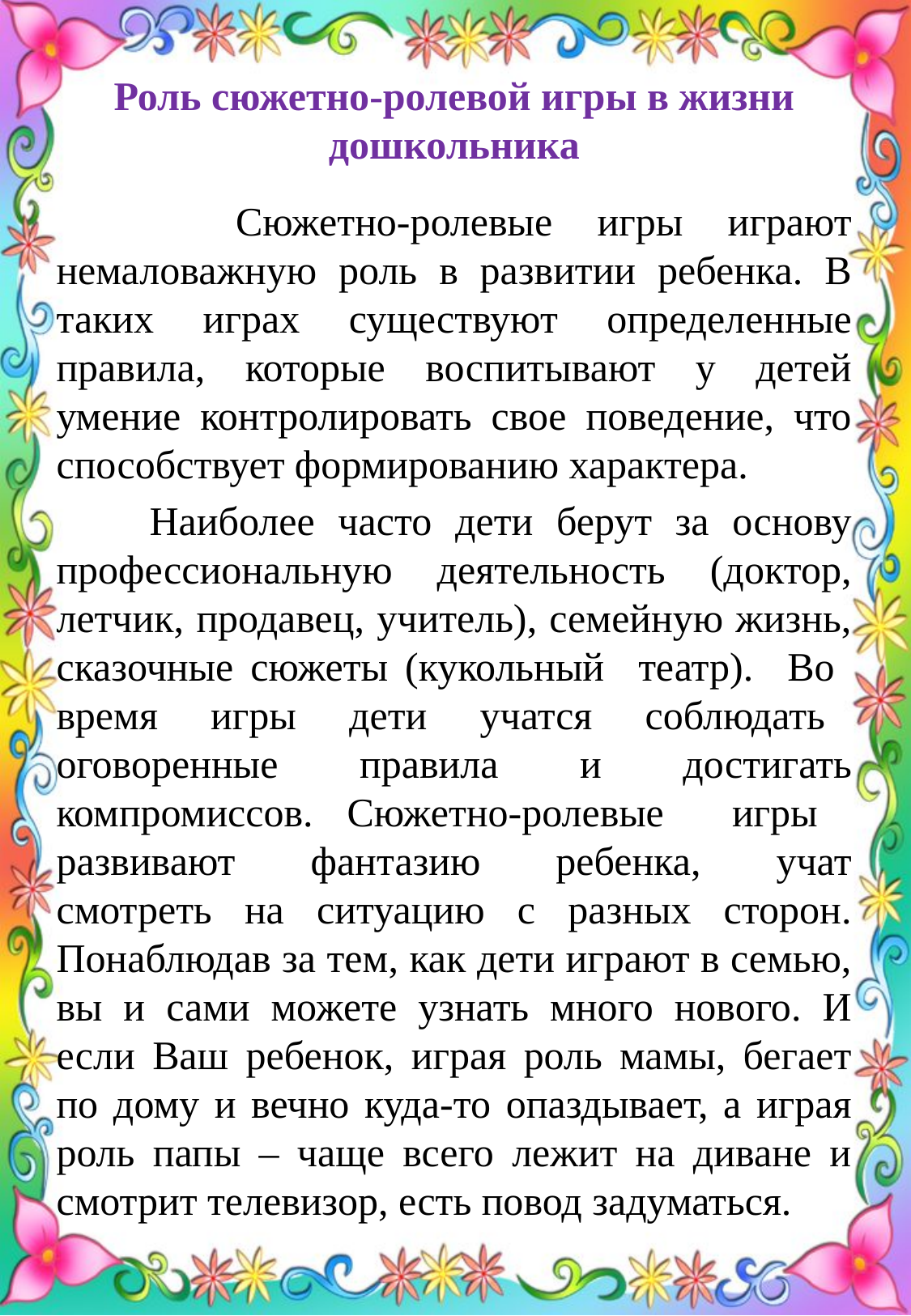

# Роль сюжетно-ролевой игры в жизни дошкольника
    Сюжетно-ролевые игры играют немаловажную роль в развитии ребенка. В таких играх существуют определенные правила, которые воспитывают у детей умение контролировать свое поведение, что способствует формированию характера.
    Наиболее часто дети берут за основу профессиональную деятельность (доктор, летчик, продавец, учитель), семейную жизнь, сказочные сюжеты (кукольный  театр).  Во  время  игры  дети  учатся  соблюдать  оговоренные правила и достигать компромиссов. Сюжетно-ролевые  игры  развивают  фантазию  ребенка,  учат смотреть на ситуацию с разных сторон. Понаблюдав за тем, как дети играют в семью, вы и сами можете узнать много нового. И если Ваш ребенок, играя роль мамы, бегает по дому и вечно куда-то опаздывает, а играя роль папы – чаще всего лежит на диване и смотрит телевизор, есть повод задуматься.